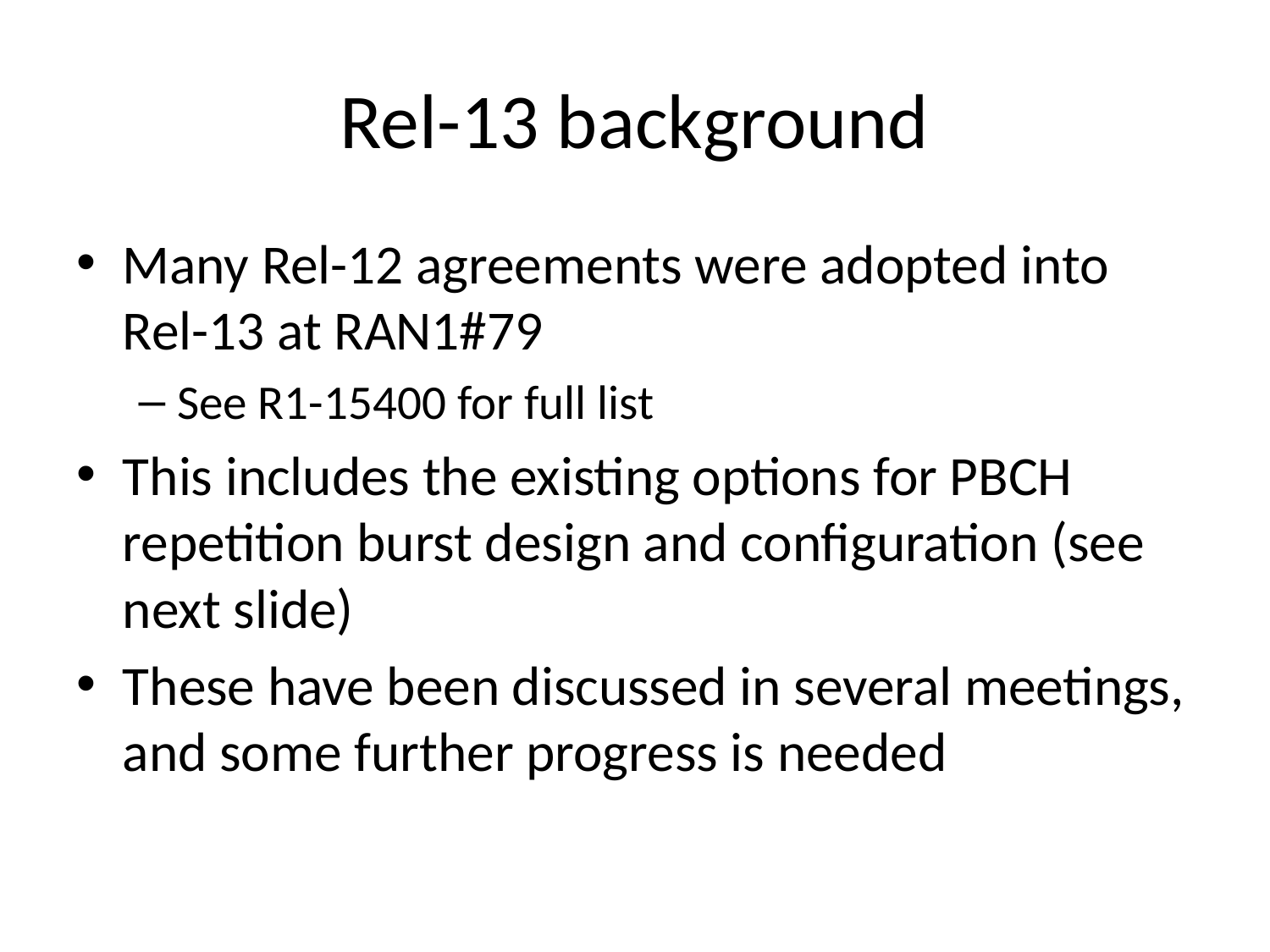

# Rel-13 background
Many Rel-12 agreements were adopted into Rel-13 at RAN1#79
See R1-15400 for full list
This includes the existing options for PBCH repetition burst design and configuration (see next slide)
These have been discussed in several meetings, and some further progress is needed